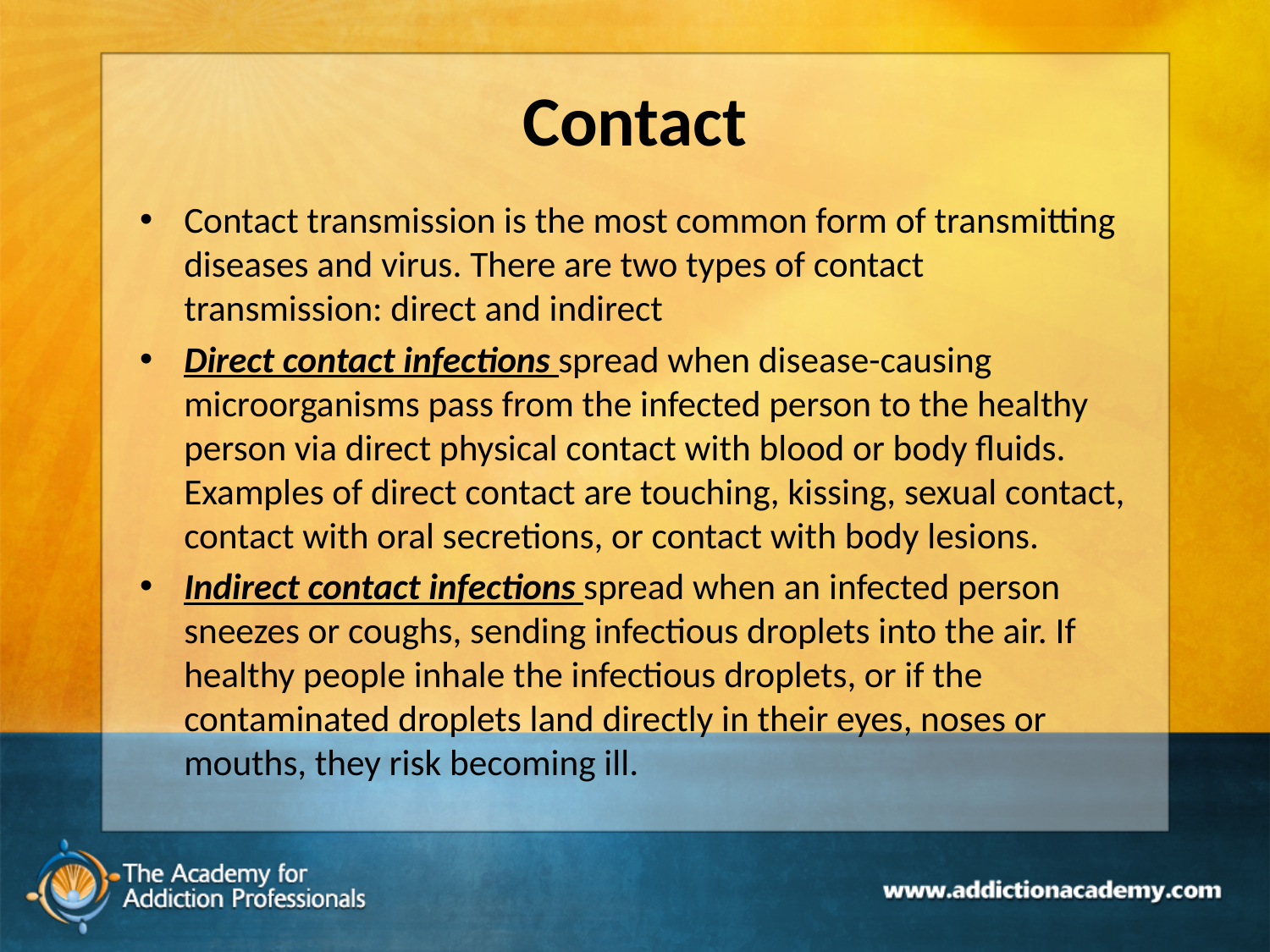

# Contact
Contact transmission is the most common form of transmitting diseases and virus. There are two types of contact transmission: direct and indirect
Direct contact infections spread when disease-causing microorganisms pass from the infected person to the healthy person via direct physical contact with blood or body fluids. Examples of direct contact are touching, kissing, sexual contact, contact with oral secretions, or contact with body lesions.
Indirect contact infections spread when an infected person sneezes or coughs, sending infectious droplets into the air. If healthy people inhale the infectious droplets, or if the contaminated droplets land directly in their eyes, noses or mouths, they risk becoming ill.